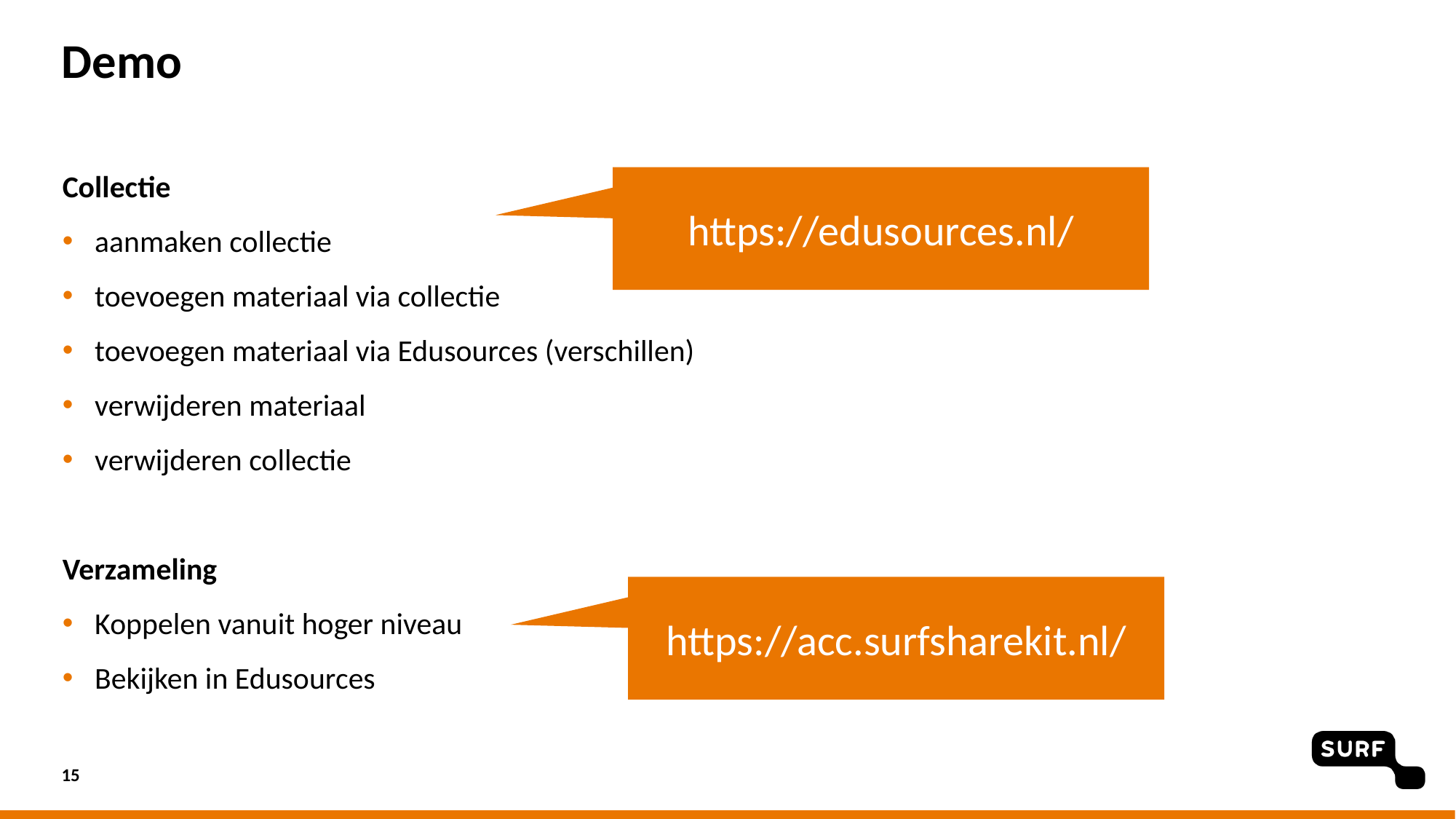

# Demo
Collectie
aanmaken collectie
toevoegen materiaal via collectie
toevoegen materiaal via Edusources (verschillen)
verwijderen materiaal
verwijderen collectie

Verzameling
Koppelen vanuit hoger niveau
Bekijken in Edusources

https://edusources.nl/
https://acc.surfsharekit.nl/
15